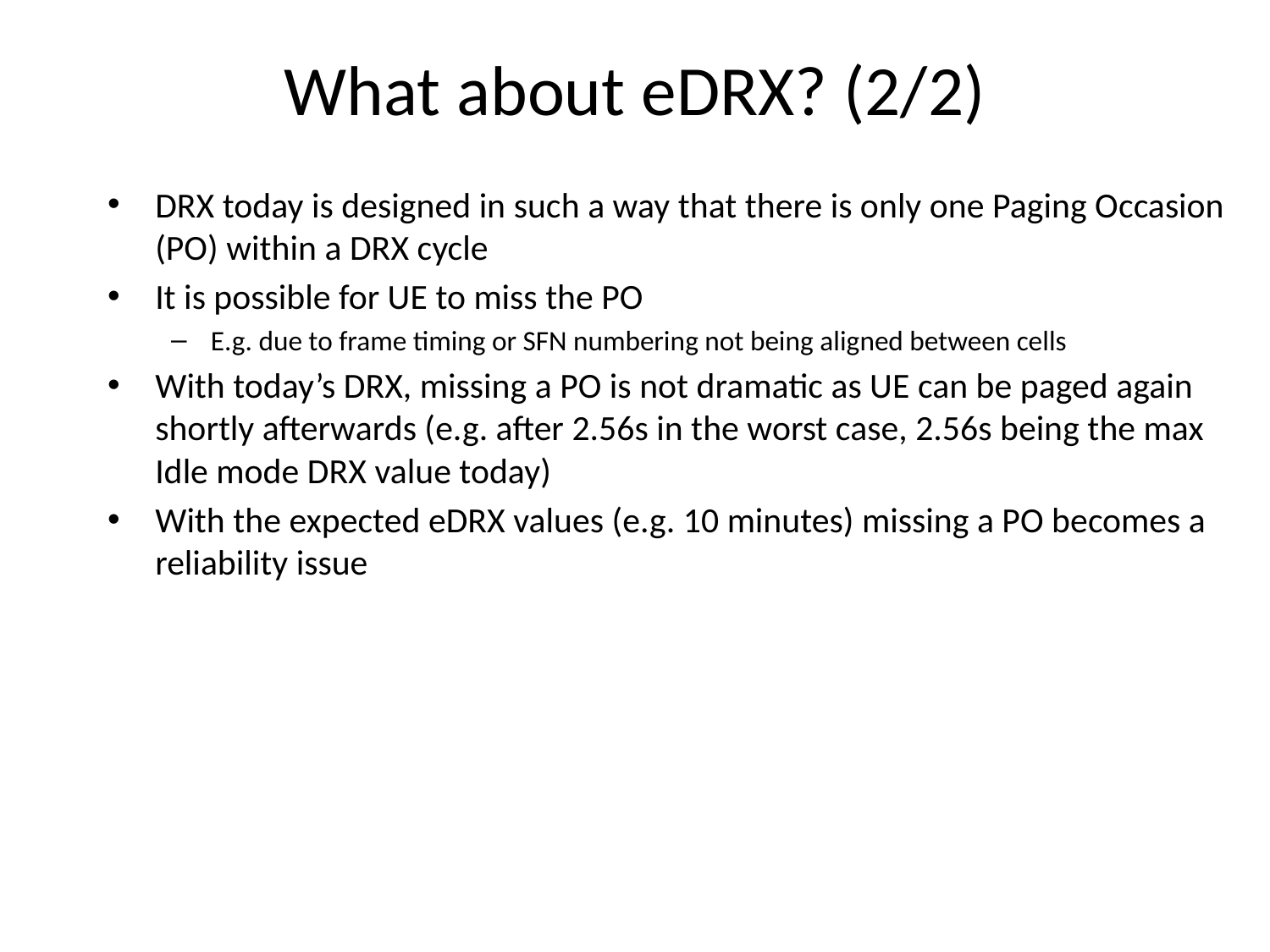

# What about eDRX? (2/2)
DRX today is designed in such a way that there is only one Paging Occasion (PO) within a DRX cycle
It is possible for UE to miss the PO
E.g. due to frame timing or SFN numbering not being aligned between cells
With today’s DRX, missing a PO is not dramatic as UE can be paged again shortly afterwards (e.g. after 2.56s in the worst case, 2.56s being the max Idle mode DRX value today)
With the expected eDRX values (e.g. 10 minutes) missing a PO becomes a reliability issue